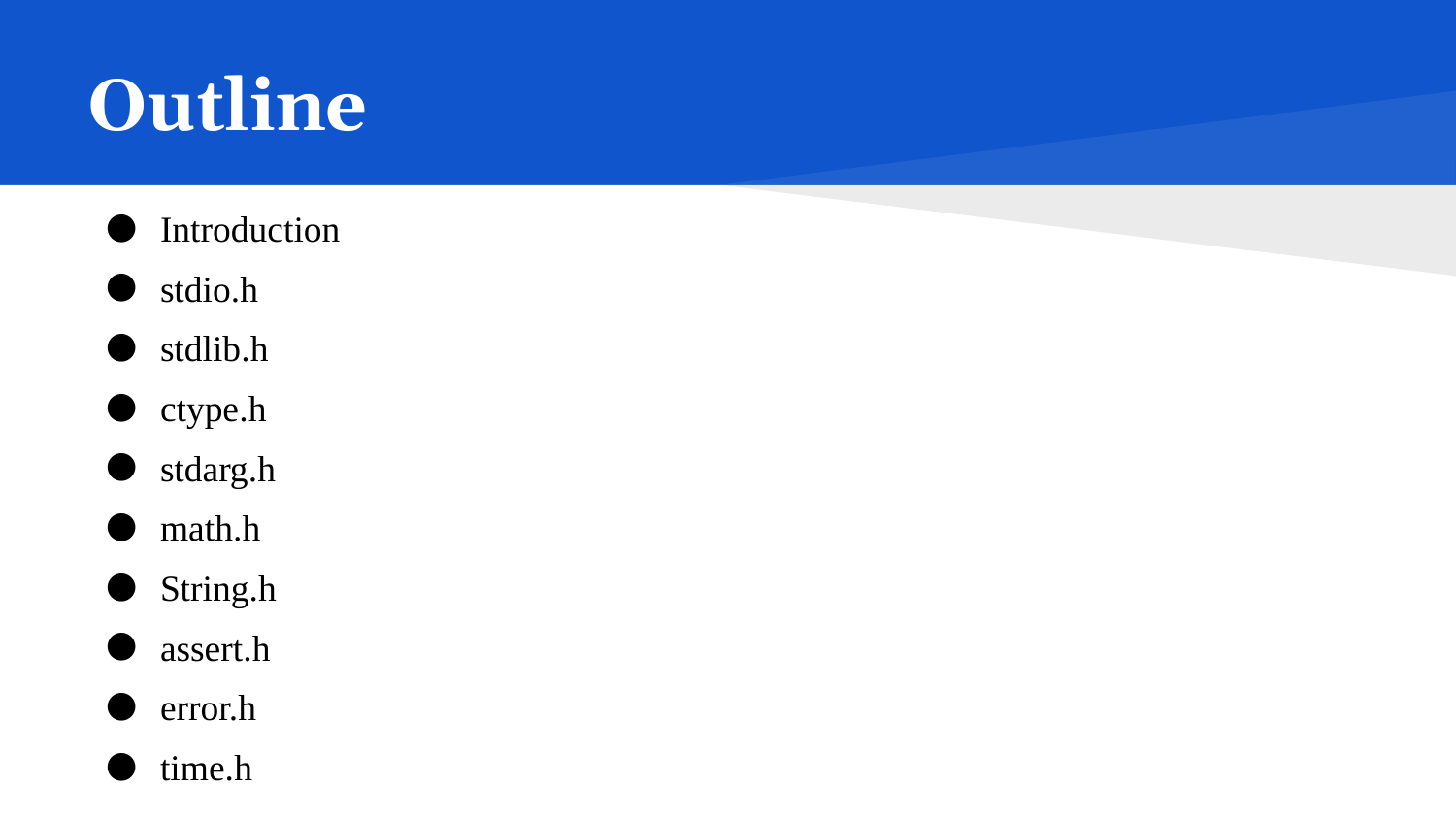

# Outline
Introduction
stdio.h
stdlib.h
ctype.h
stdarg.h
math.h
String.h
assert.h
error.h
time.h